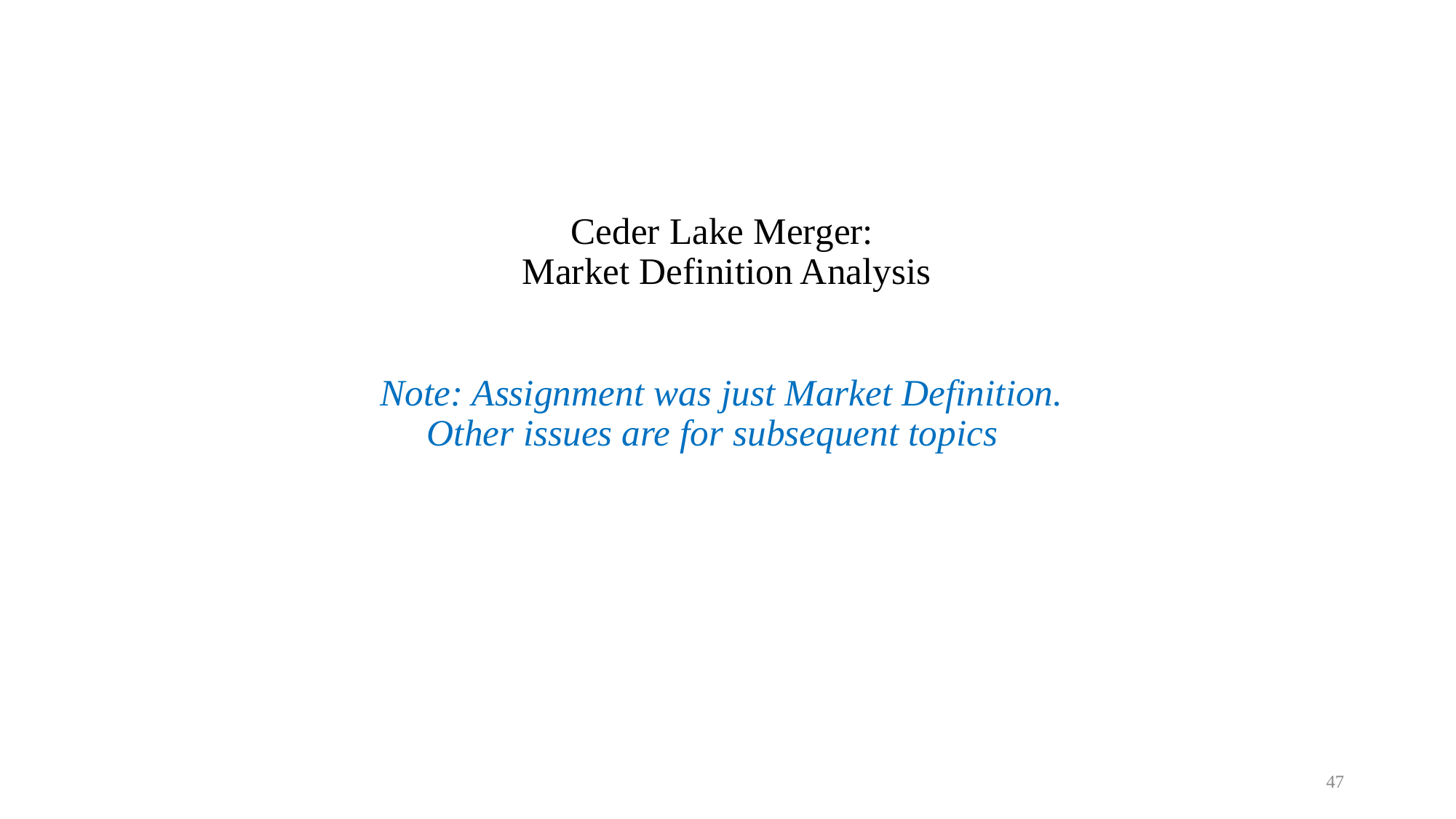

# Ceder Lake Merger: Market Definition Analysis Note: Assignment was just Market Definition. Other issues are for subsequent topics

47